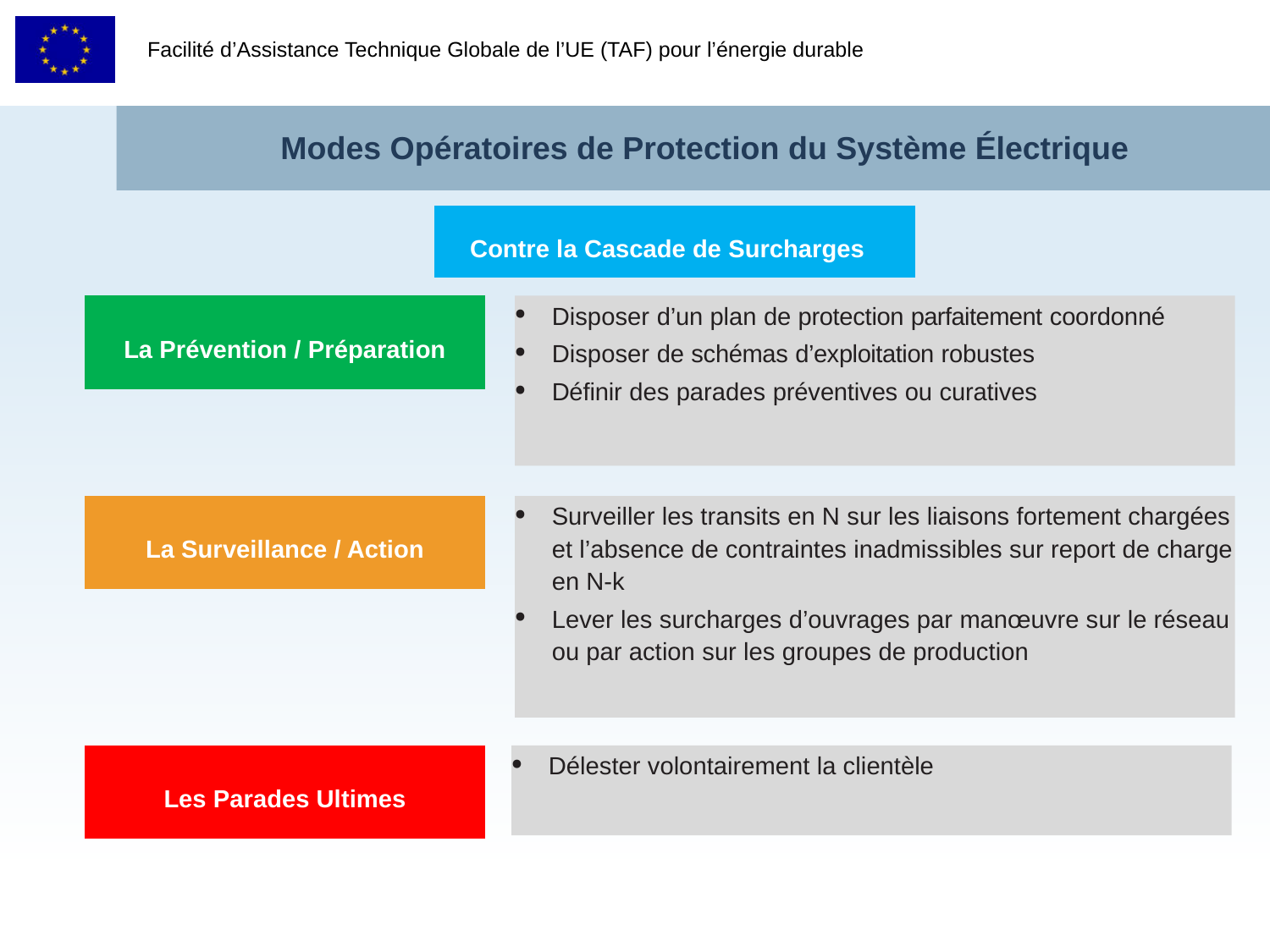

Modes Opératoires de Protection du Système Électrique
Contre la Cascade de Surcharges
Disposer d’un plan de protection parfaitement coordonné
Disposer de schémas d’exploitation robustes
Définir des parades préventives ou curatives
La Prévention / Préparation
La Surveillance / Action
Surveiller les transits en N sur les liaisons fortement chargées et l’absence de contraintes inadmissibles sur report de charge en N-k
Lever les surcharges d’ouvrages par manœuvre sur le réseau ou par action sur les groupes de production
Délester volontairement la clientèle
Les Parades Ultimes